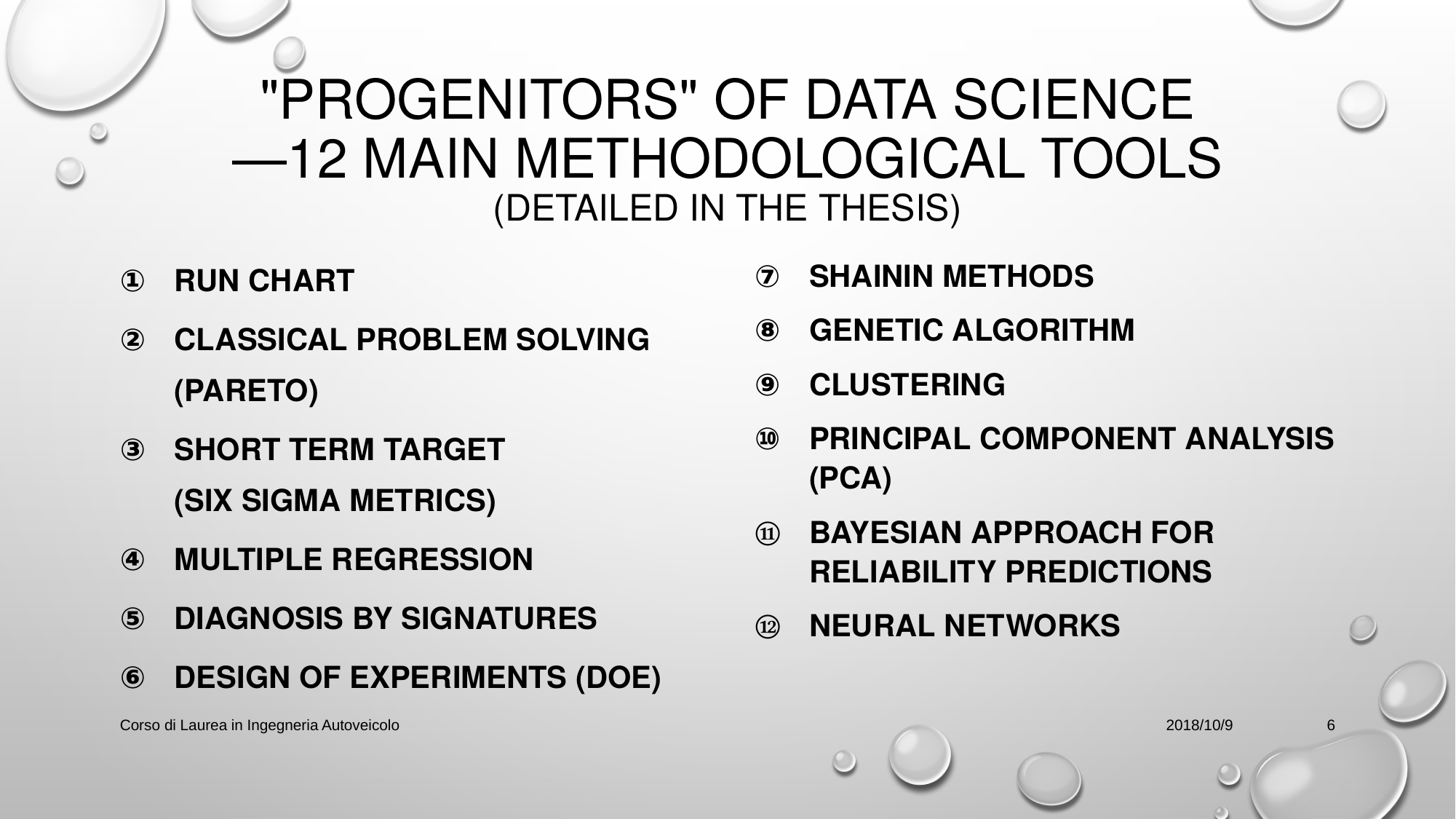

# "PROGENITORS" OF DATA SCIENCE —12 main methodological tools (detailed in the Thesis)
Run Chart
Classical Problem Solving
(Pareto)
Short Term Target
(Six Sigma Metrics)
Multiple Regression
Diagnosis by Signatures
Design Of Experiments (DOE)
Shainin Methods
Genetic Algorithm
Clustering
Principal Component Analysis (PCA)
Bayesian Approach for Reliability Predictions
Neural Networks

Corso di Laurea in Ingegneria Autoveicolo
2018/10/9
6